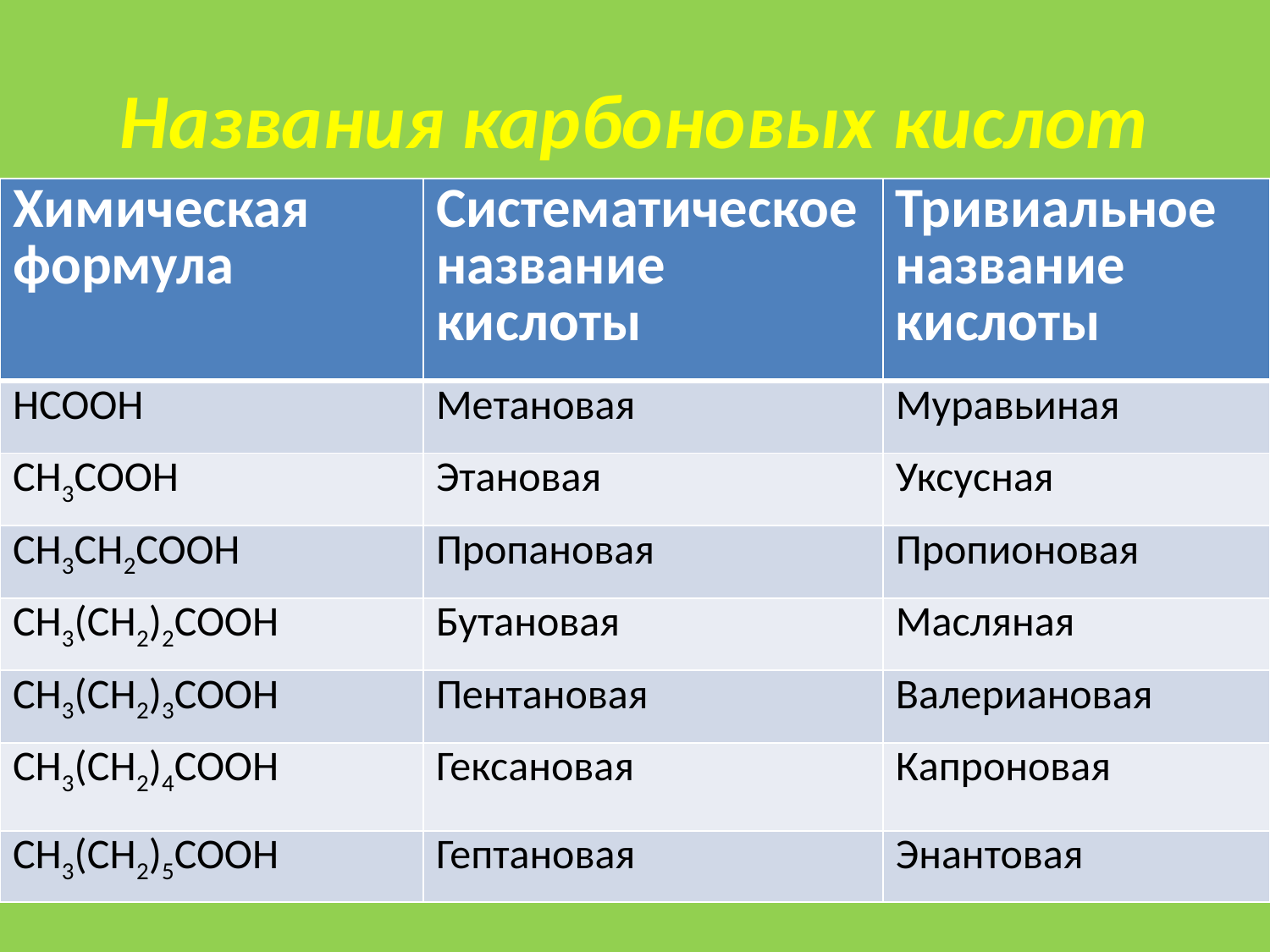

# Названия карбоновых кислот
| Химическая формула | Систематическое название кислоты | Тривиальное название кислоты |
| --- | --- | --- |
| HCOOH | Метановая | Муравьиная |
| CH3COOH | Этановая | Уксусная |
| CH3CH2COOH | Пропановая | Пропионовая |
| CH3(CH2)2COOH | Бутановая | Масляная |
| CH3(CH2)3COOH | Пентановая | Валериановая |
| CH3(CH2)4COOH | Гексановая | Капроновая |
| CH3(CH2)5COOH | Гептановая | Энантовая |